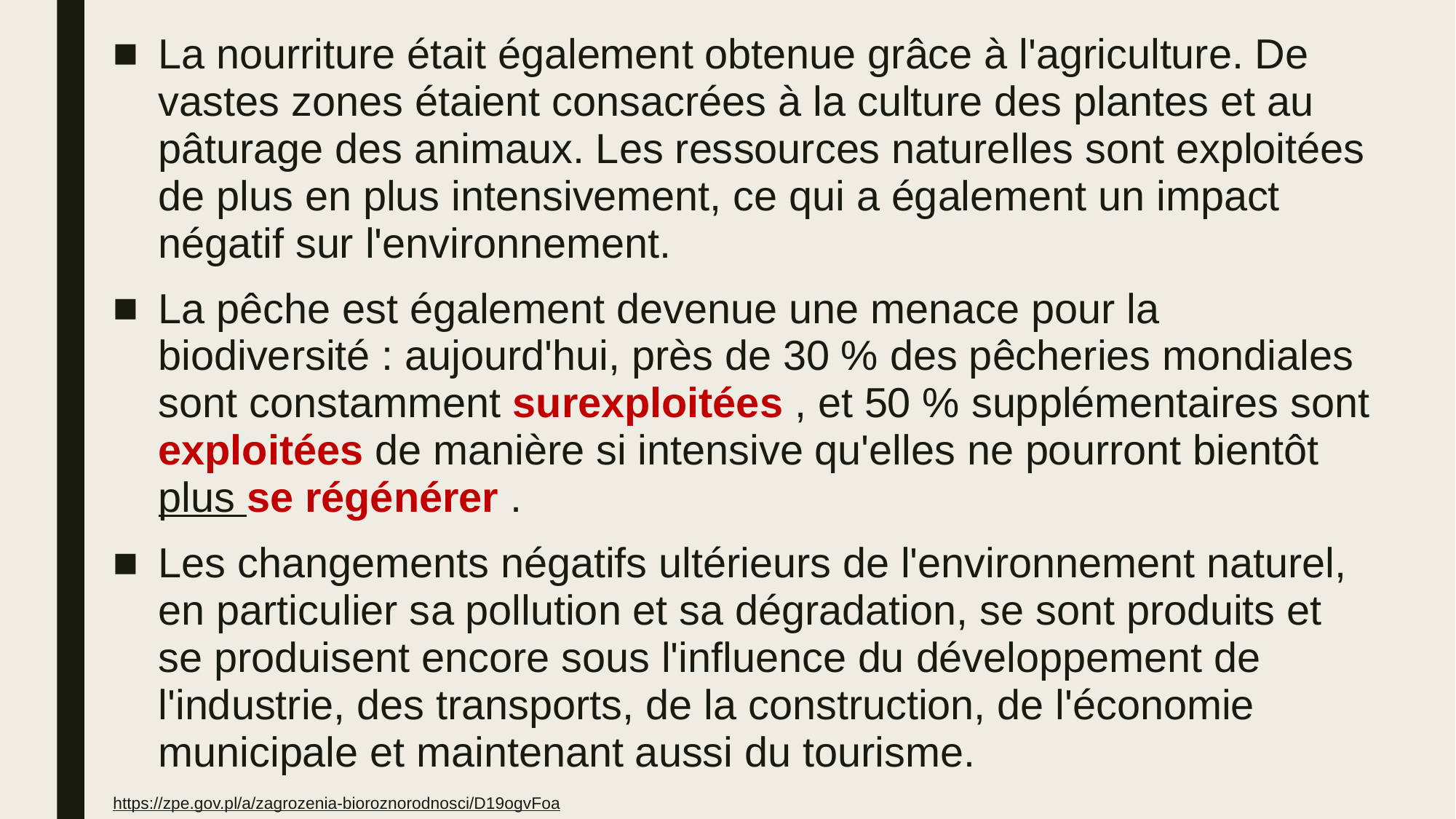

La nourriture était également obtenue grâce à l'agriculture. De vastes zones étaient consacrées à la culture des plantes et au pâturage des animaux. Les ressources naturelles sont exploitées de plus en plus intensivement, ce qui a également un impact négatif sur l'environnement.
La pêche est également devenue une menace pour la biodiversité : aujourd'hui, près de 30 % des pêcheries mondiales sont constamment surexploitées , et 50 % supplémentaires sont exploitées de manière si intensive qu'elles ne pourront bientôt plus se régénérer .
Les changements négatifs ultérieurs de l'environnement naturel, en particulier sa pollution et sa dégradation, se sont produits et se produisent encore sous l'influence du développement de l'industrie, des transports, de la construction, de l'économie municipale et maintenant aussi du tourisme.
https://zpe.gov.pl/a/zagrozenia-bioroznorodnosci/D19ogvFoa